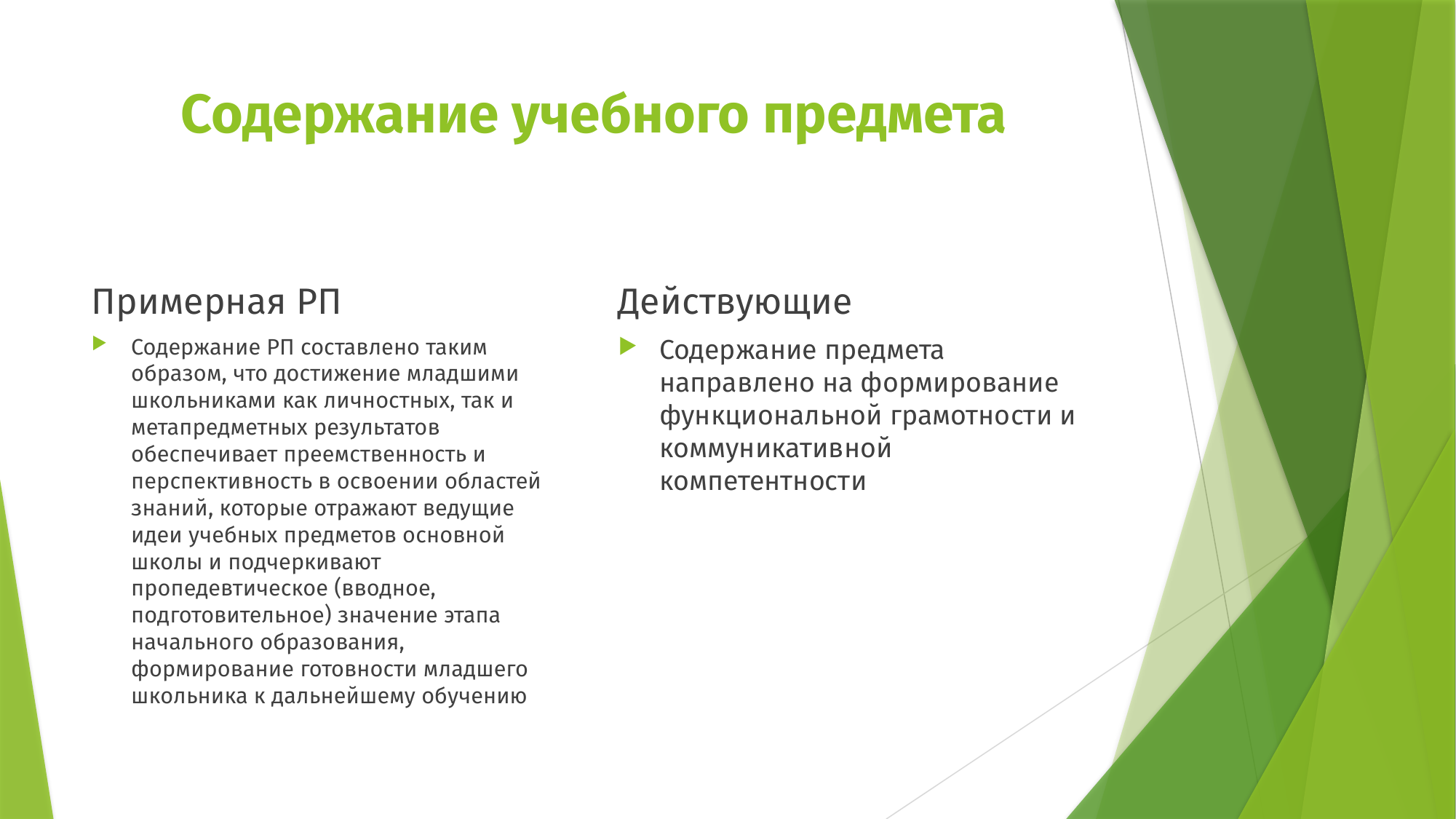

# Содержание учебного предмета
Примерная РП
Действующие
Содержание РП составлено таким образом, что достижение младшими школьниками как личностных, так и метапредметных результатов обеспечивает преемственность и перспективность в освоении областей знаний, которые отражают ведущие идеи учебных предметов основной школы и подчеркивают пропедевтическое (вводное, подготовительное) значение этапа начального образования, формирование готовности младшего школьника к дальнейшему обучению
Содержание предмета направлено на формирование функциональной грамотности и коммуникативной компетентности